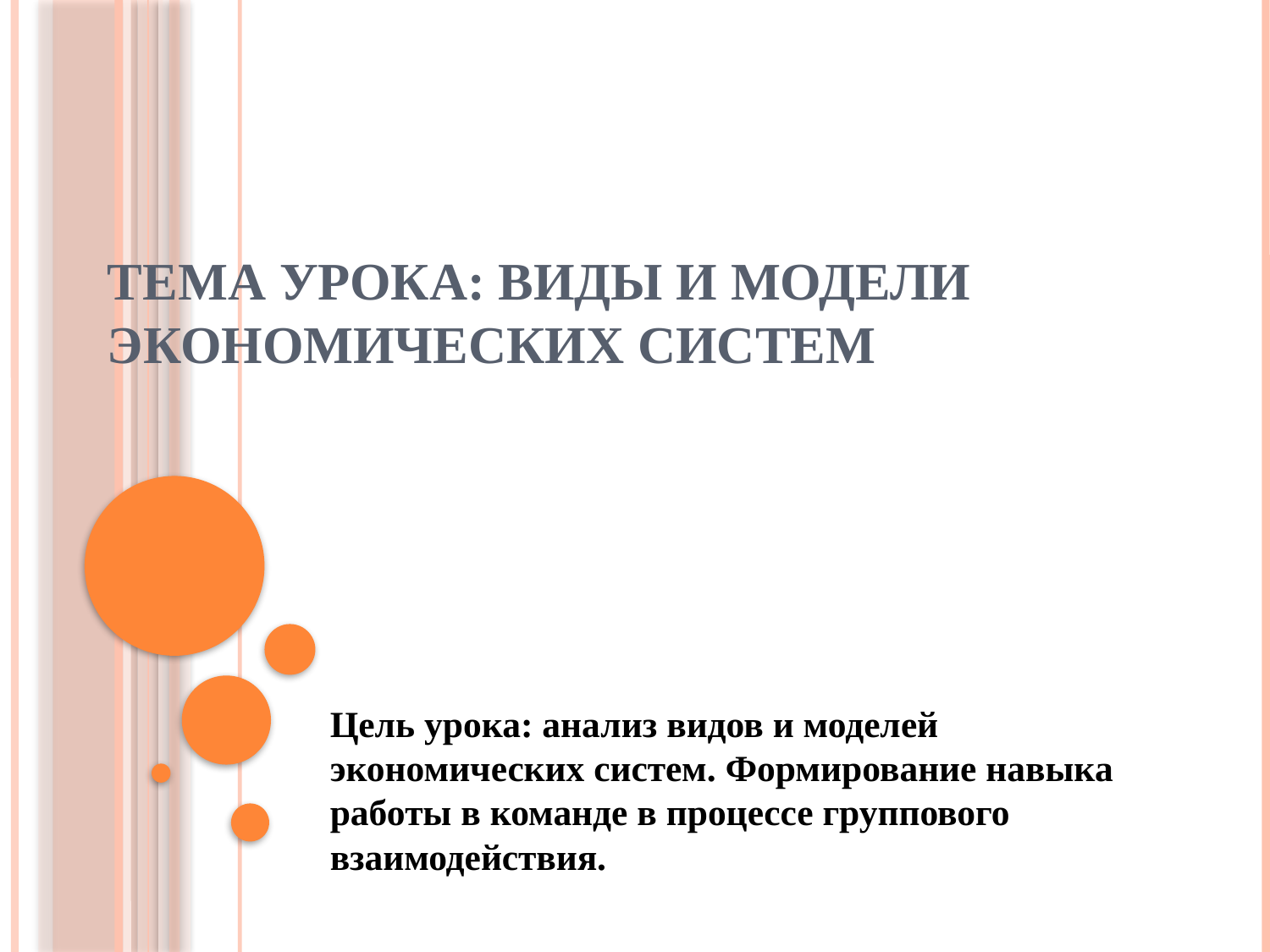

# ТЕМА УРОКА: ВИДЫ И МОДЕЛИ ЭКОНОМИЧЕСКИХ СИСТЕМ
Цель урока: анализ видов и моделей экономических систем. Формирование навыка работы в команде в процессе группового взаимодействия.